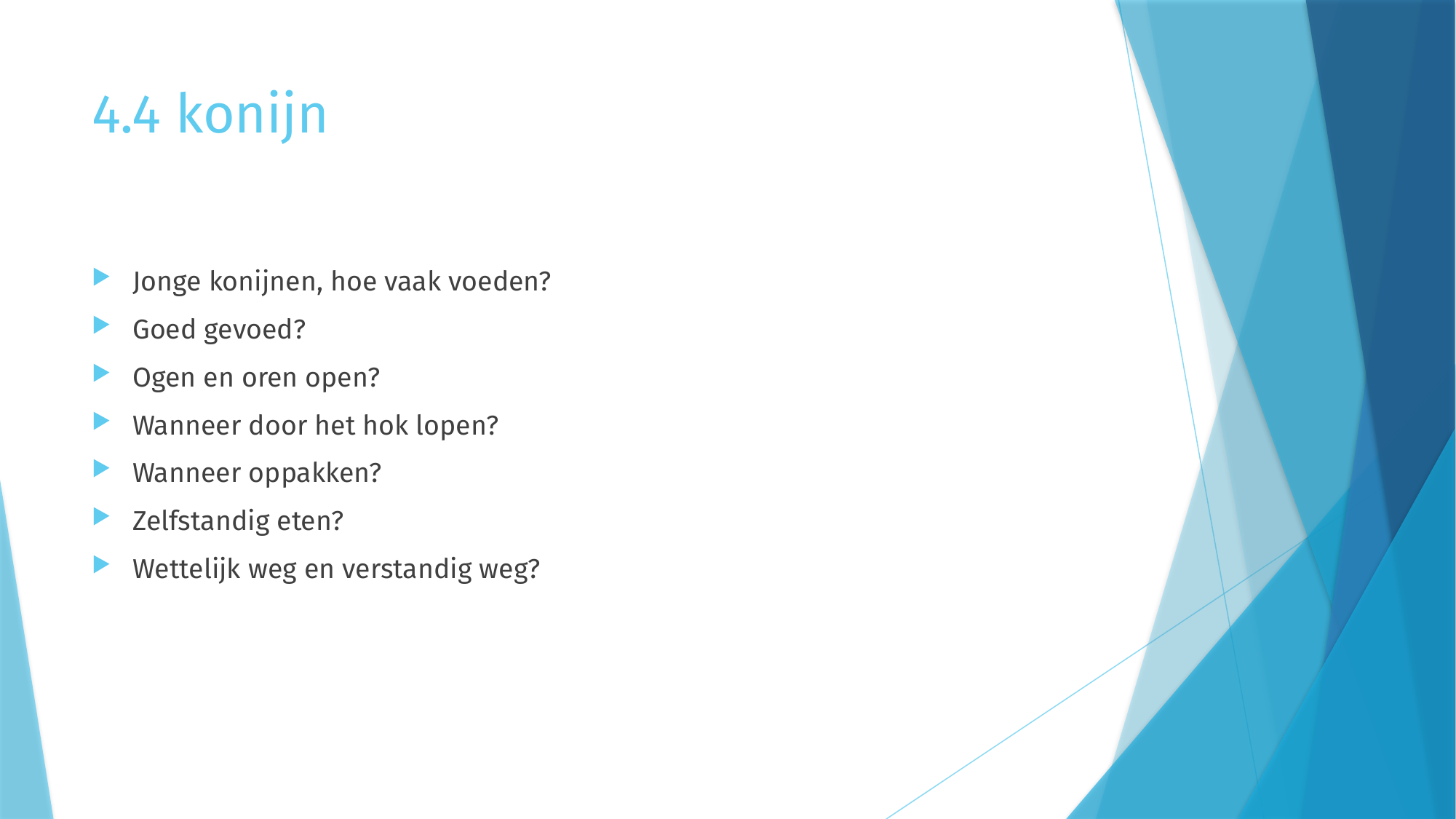

# 4.4 konijn
Jonge konijnen, hoe vaak voeden?
Goed gevoed?
Ogen en oren open?
Wanneer door het hok lopen?
Wanneer oppakken?
Zelfstandig eten?
Wettelijk weg en verstandig weg?